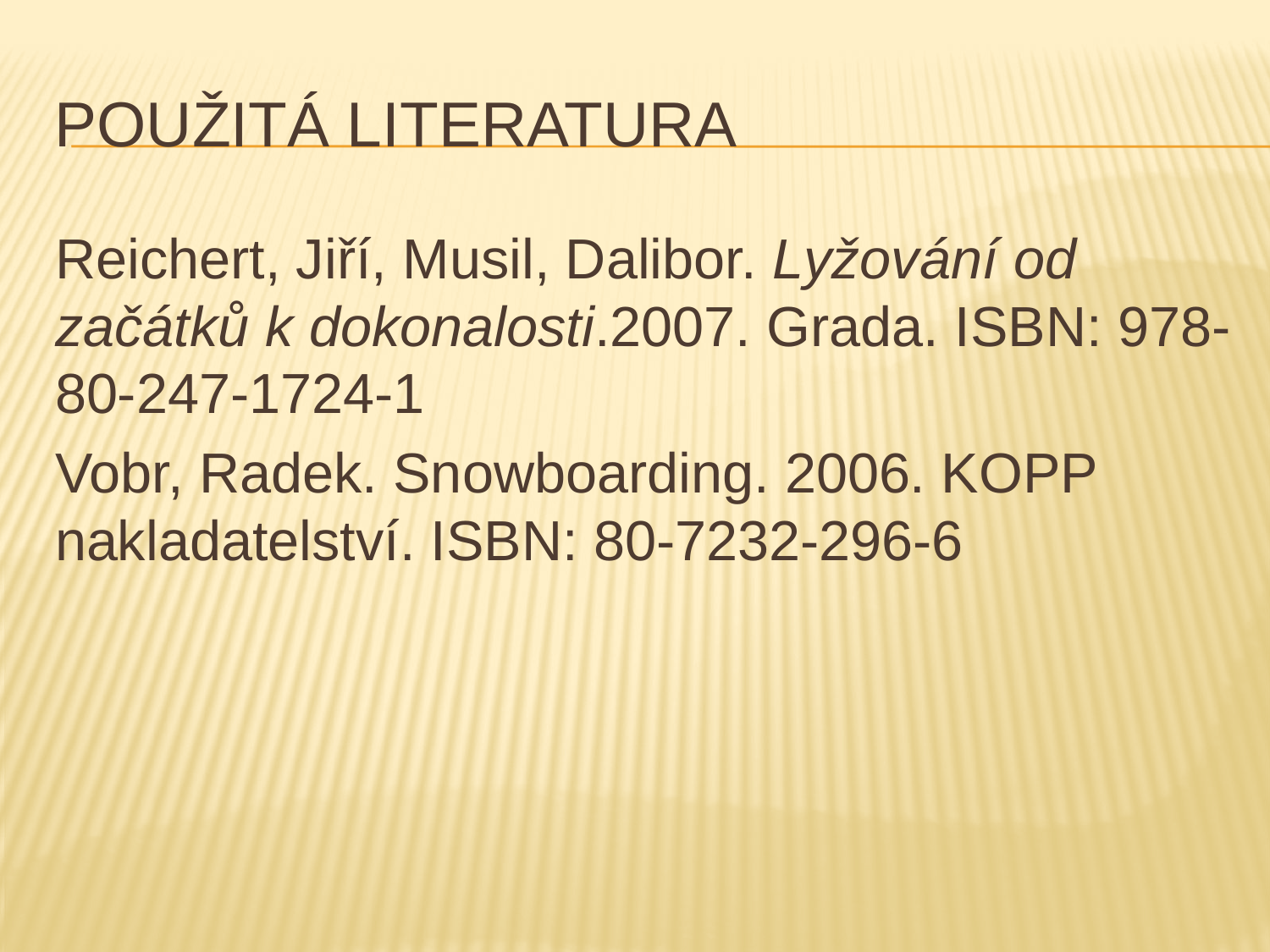

# Použitá literatura
Reichert, Jiří, Musil, Dalibor. Lyžování od začátků k dokonalosti.2007. Grada. ISBN: 978-80-247-1724-1
Vobr, Radek. Snowboarding. 2006. KOPP nakladatelství. ISBN: 80-7232-296-6